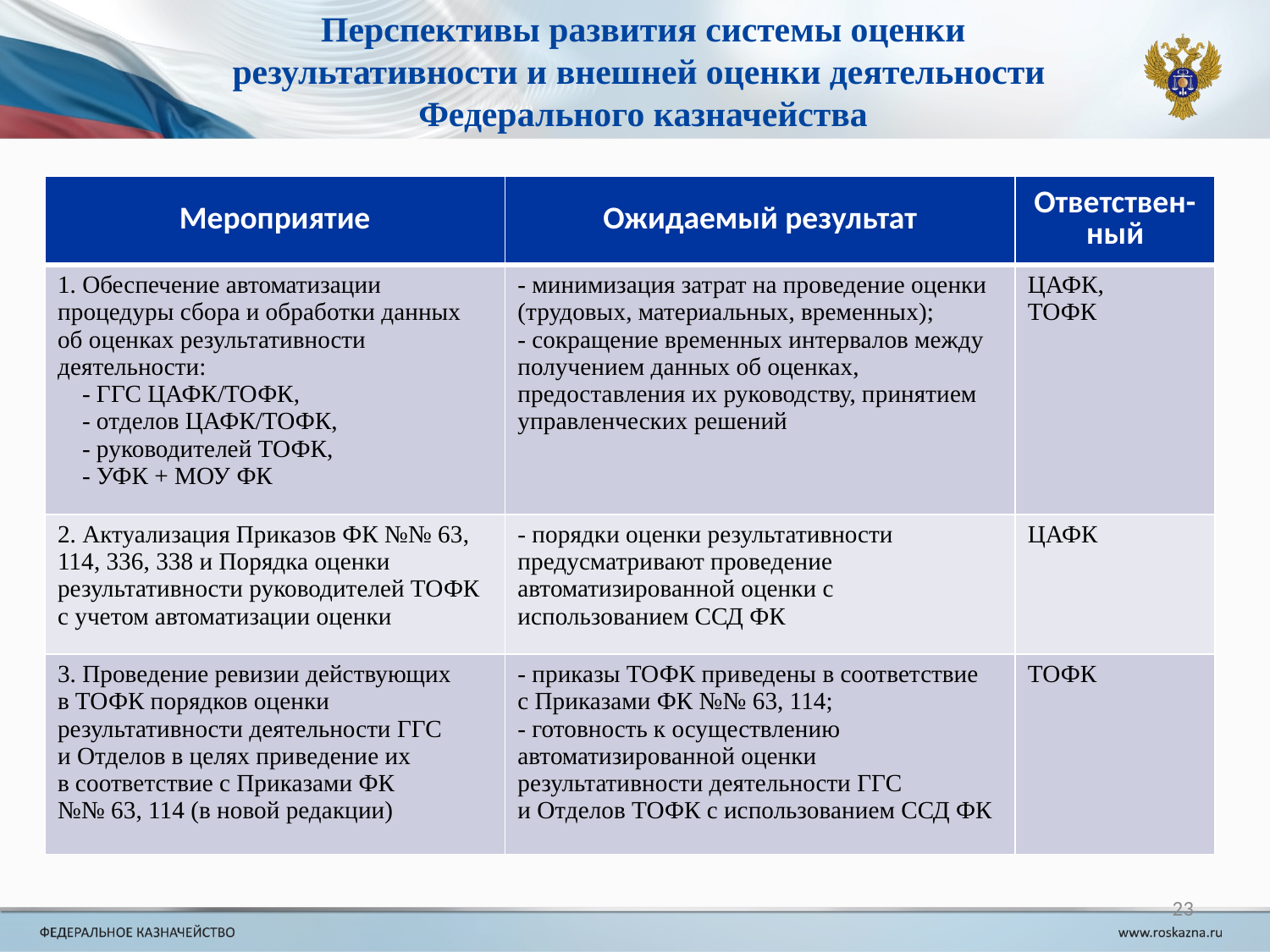

Перспективы развития системы оценки результативности и внешней оценки деятельности
Федерального казначейства
| Мероприятие | Ожидаемый результат | Ответствен-ный |
| --- | --- | --- |
| 1. Обеспечение автоматизации процедуры сбора и обработки данных об оценках результативности деятельности: - ГГС ЦАФК/ТОФК, - отделов ЦАФК/ТОФК, - руководителей ТОФК, - УФК + МОУ ФК | - минимизация затрат на проведение оценки (трудовых, материальных, временных); - сокращение временных интервалов между получением данных об оценках, предоставления их руководству, принятием управленческих решений | ЦАФК, ТОФК |
| 2. Актуализация Приказов ФК №№ 63, 114, 336, 338 и Порядка оценки результативности руководителей ТОФК с учетом автоматизации оценки | - порядки оценки результативности предусматривают проведение автоматизированной оценки с использованием ССД ФК | ЦАФК |
| 3. Проведение ревизии действующих в ТОФК порядков оценки результативности деятельности ГГС и Отделов в целях приведение их в соответствие с Приказами ФК №№ 63, 114 (в новой редакции) | - приказы ТОФК приведены в соответствие с Приказами ФК №№ 63, 114; - готовность к осуществлению автоматизированной оценки результативности деятельности ГГС и Отделов ТОФК с использованием ССД ФК | ТОФК |
23